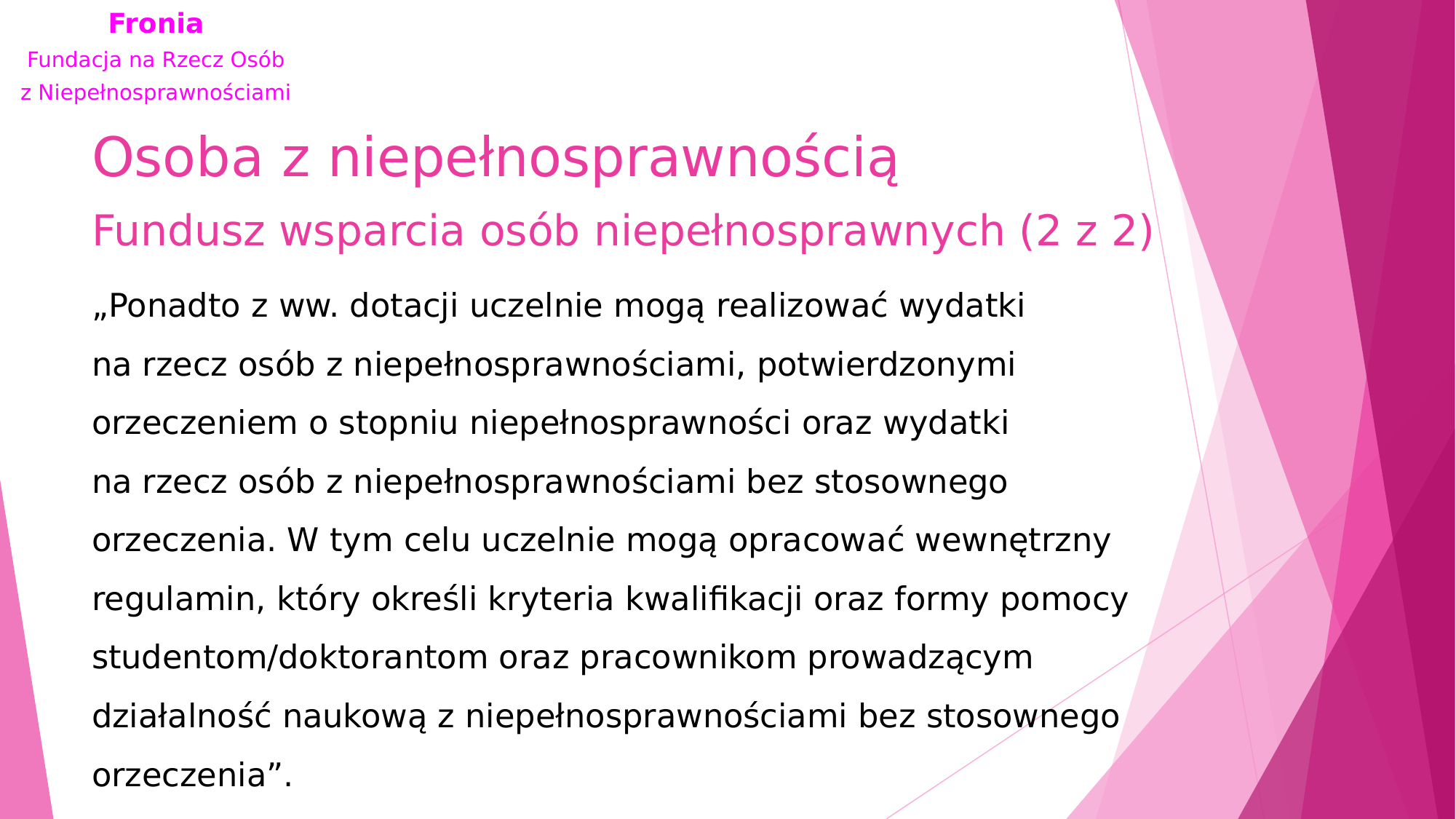

# Osoba z niepełnosprawnością Fundusz wsparcia osób niepełnosprawnych (2 z 2)
„Ponadto z ww. dotacji uczelnie mogą realizować wydatki na rzecz osób z niepełnosprawnościami, potwierdzonymi orzeczeniem o stopniu niepełnosprawności oraz wydatki na rzecz osób z niepełnosprawnościami bez stosownego orzeczenia. W tym celu uczelnie mogą opracować wewnętrzny regulamin, który określi kryteria kwalifikacji oraz formy pomocy studentom/doktorantom oraz pracownikom prowadzącym działalność naukową z niepełnosprawnościami bez stosownego orzeczenia”.